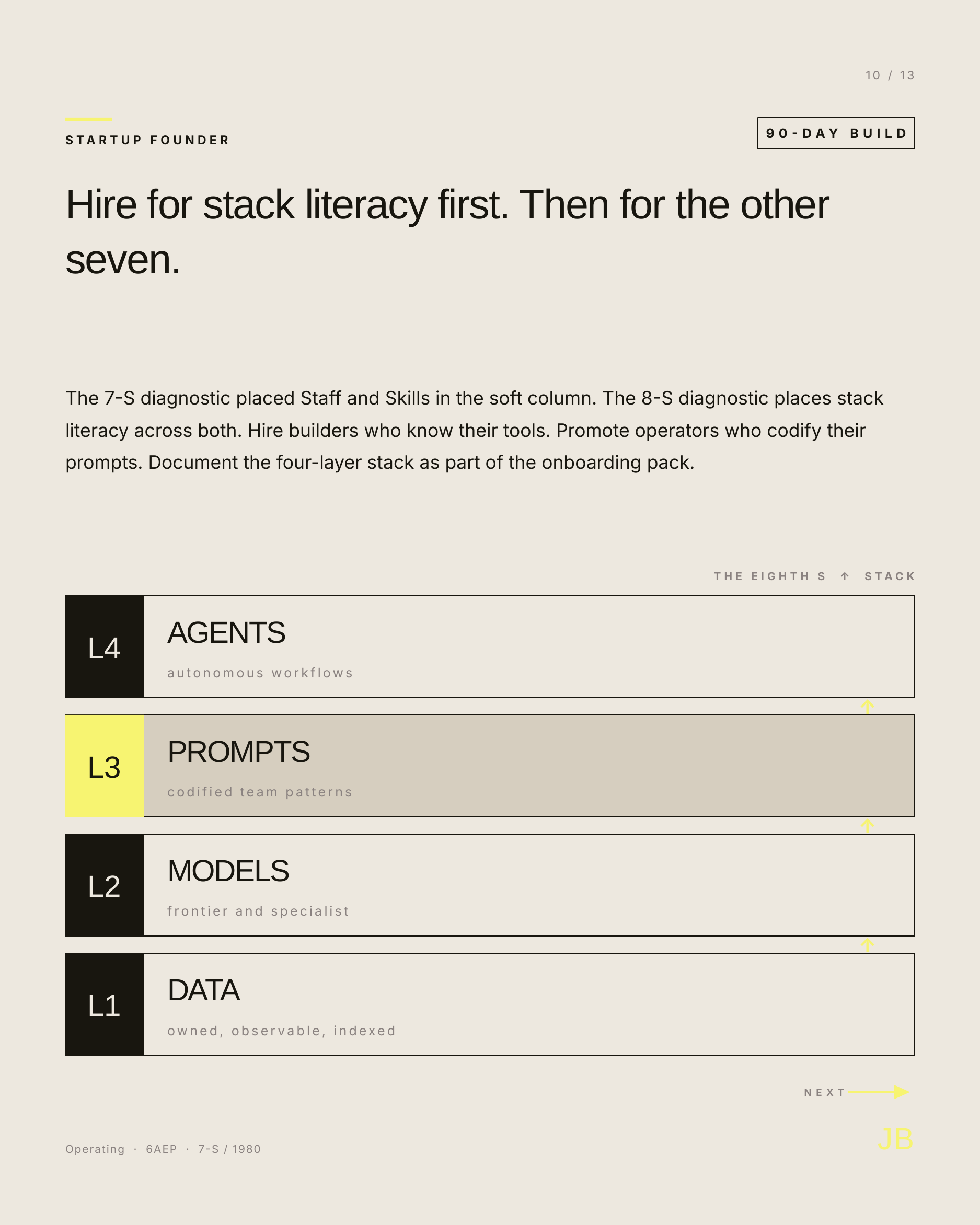

10 / 13

90-DAY BUILD
STARTUP FOUNDER
Hire for stack literacy first. Then for the other seven.
The 7-S diagnostic placed Staff and Skills in the soft column. The 8-S diagnostic places stack literacy across both. Hire builders who know their tools. Promote operators who codify their prompts. Document the four-layer stack as part of the onboarding pack.
THE EIGHTH S  ↑  STACK

L4
AGENTS
autonomous workflows
↑

L3
PROMPTS
codified team patterns
↑

L2
MODELS
frontier and specialist
↑

L1
DATA
owned, observable, indexed
NEXT

JB
Operating  ·  6AEP  ·  7-S / 1980